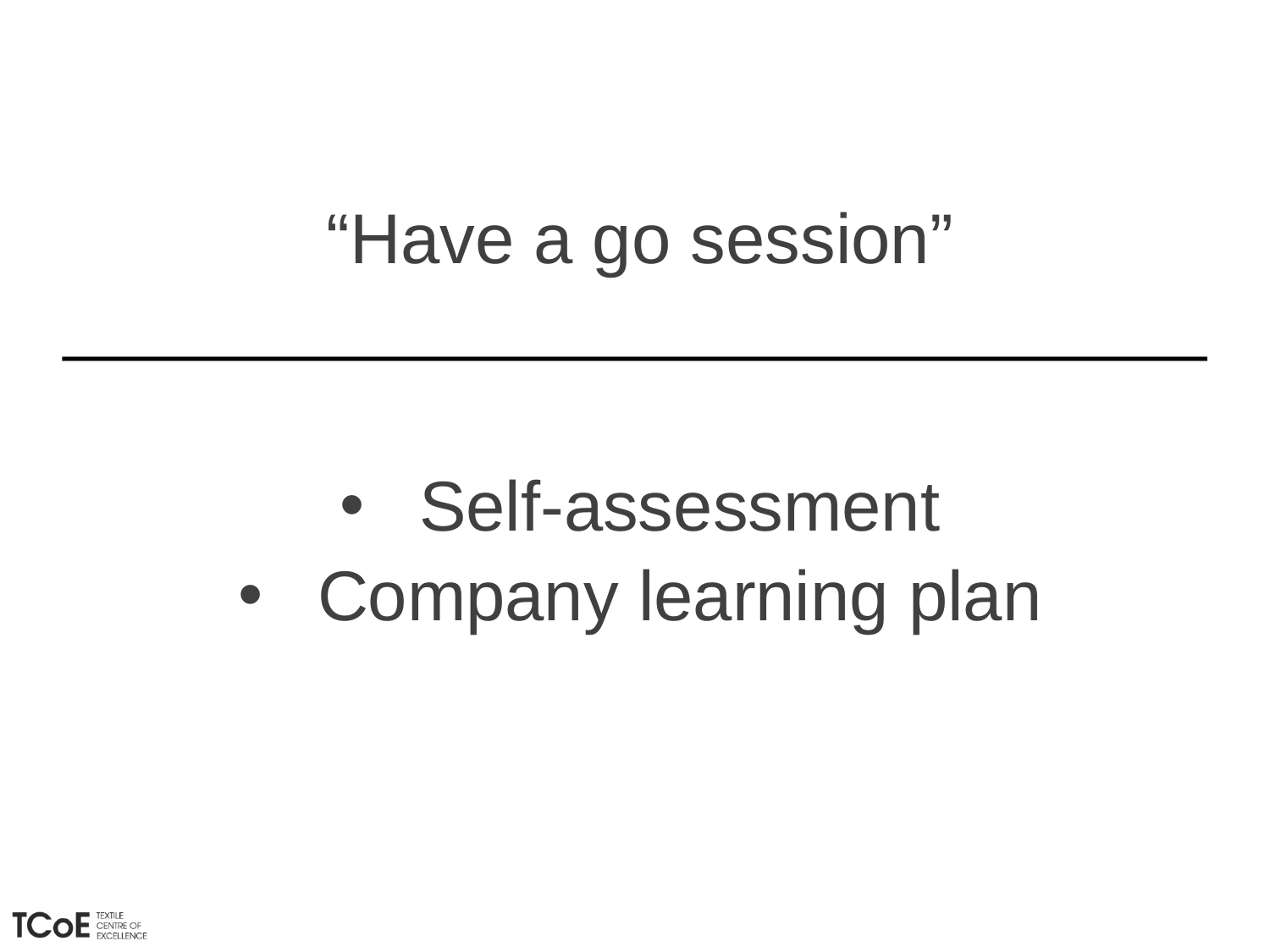

“Have a go session”

Self-assessment
Company learning plan